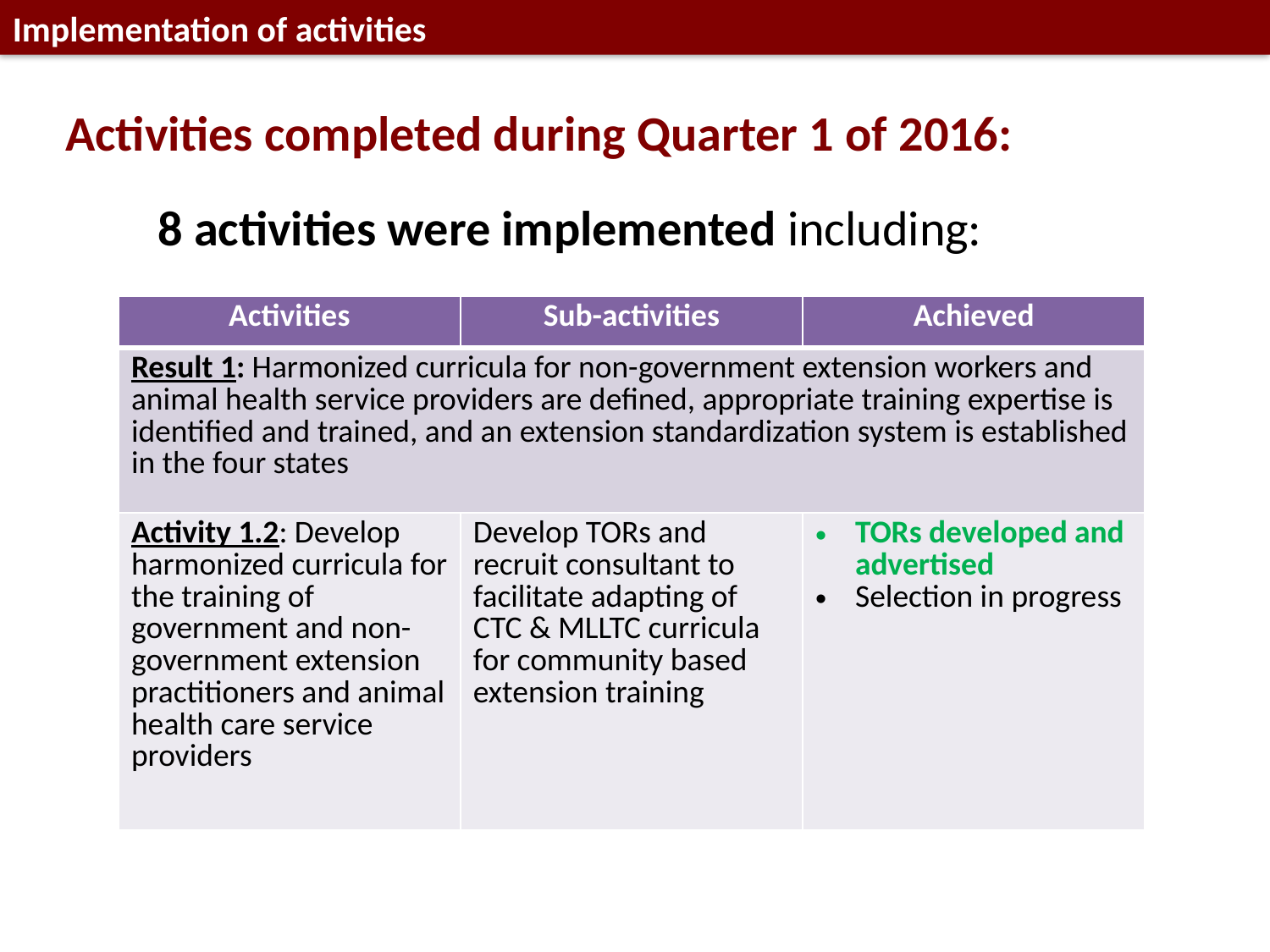

Implementation of activities
Activities completed during Quarter 1 of 2016:
8 activities were implemented including:
| Activities | Sub-activities | Achieved |
| --- | --- | --- |
| Result 1: Harmonized curricula for non-government extension workers and animal health service providers are defined, appropriate training expertise is identified and trained, and an extension standardization system is established in the four states |  |  |
| Activity 1.2: Develop harmonized curricula for the training of government and non-government extension practitioners and animal health care service providers | Develop TORs and recruit consultant to facilitate adapting of CTC & MLLTC curricula for community based extension training | TORs developed and advertised Selection in progress |